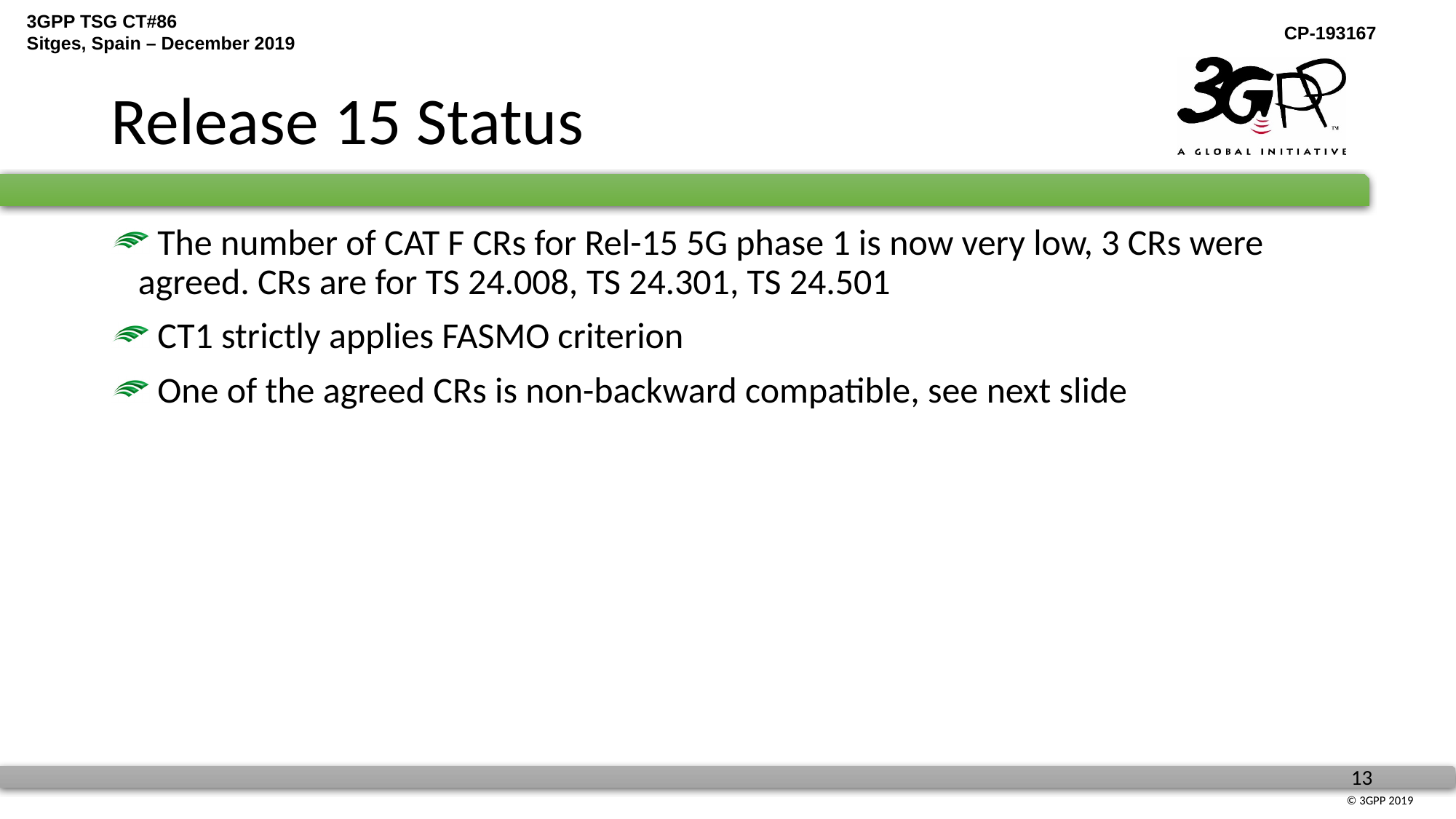

# Release 15 Status
 The number of CAT F CRs for Rel-15 5G phase 1 is now very low, 3 CRs were agreed. CRs are for TS 24.008, TS 24.301, TS 24.501
 CT1 strictly applies FASMO criterion
 One of the agreed CRs is non-backward compatible, see next slide